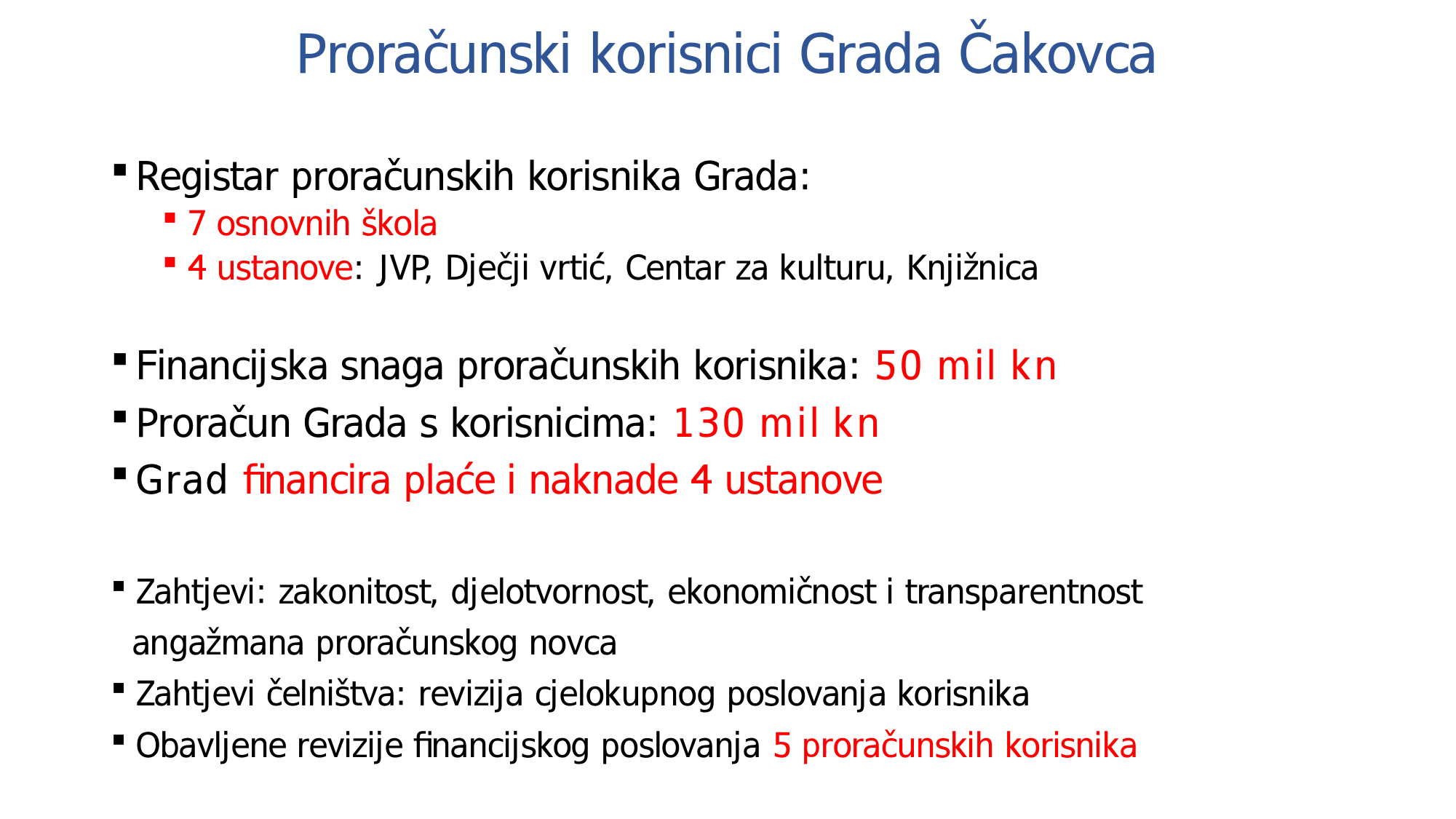

# Proračunski korisnici Grada Čakovca
Registar proračunskih korisnika Grada:
7 osnovnih škola
4 ustanove: JVP, Dječji vrtić, Centar za kulturu, Knjižnica

Financijska snaga proračunskih korisnika: 50 mil kn
Proračun Grada s korisnicima: 130 mil kn
Grad financira plaće i naknade 4 ustanove

Zahtjevi: zakonitost, djelotvornost, ekonomičnost i transparentnost
  angažmana proračunskog novca
Zahtjevi čelništva: revizija cjelokupnog poslovanja korisnika
Obavljene revizije financijskog poslovanja 5 proračunskih korisnika